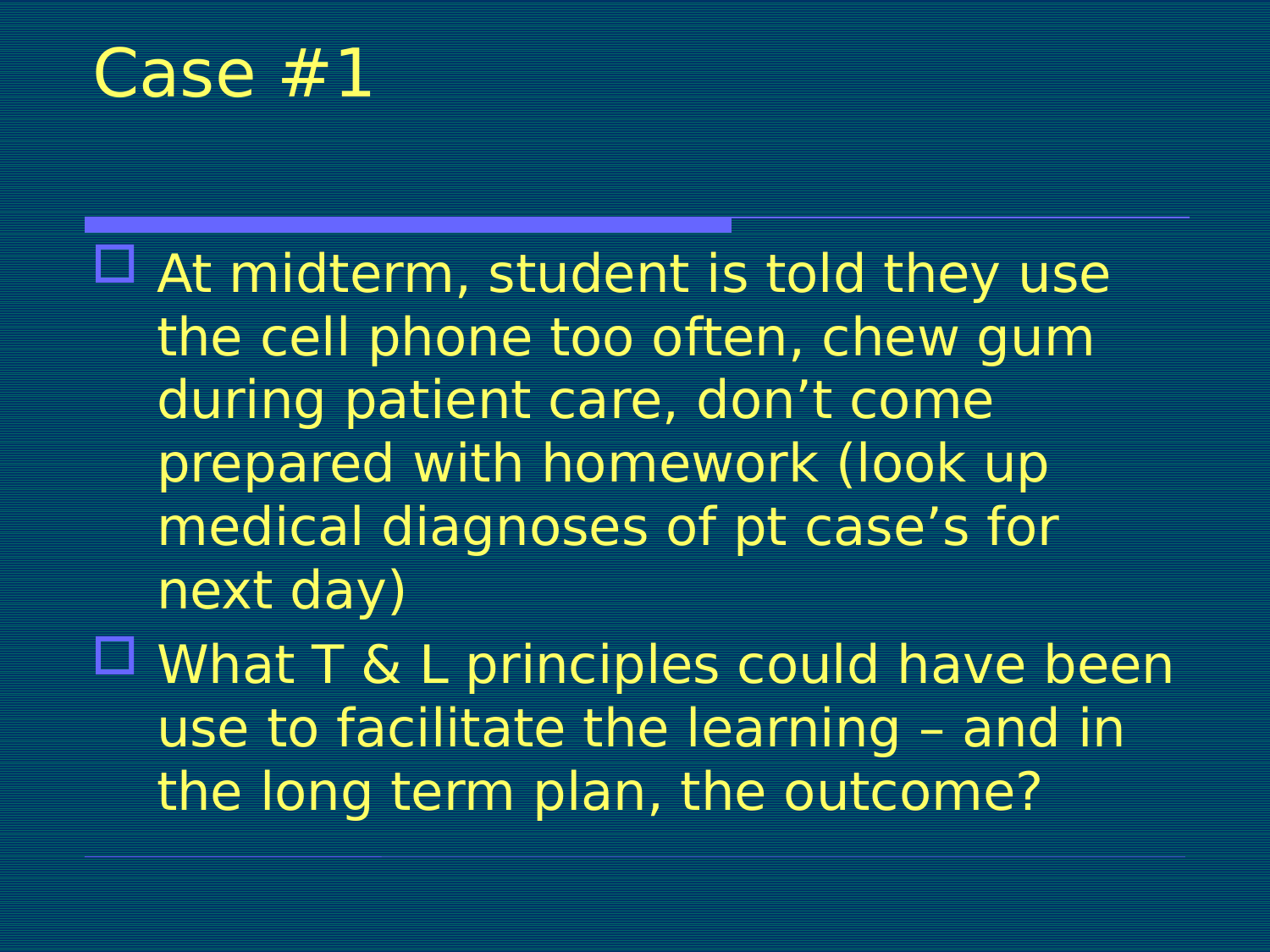

# Case #1
At midterm, student is told they use the cell phone too often, chew gum during patient care, don’t come prepared with homework (look up medical diagnoses of pt case’s for next day)
What T & L principles could have been use to facilitate the learning – and in the long term plan, the outcome?